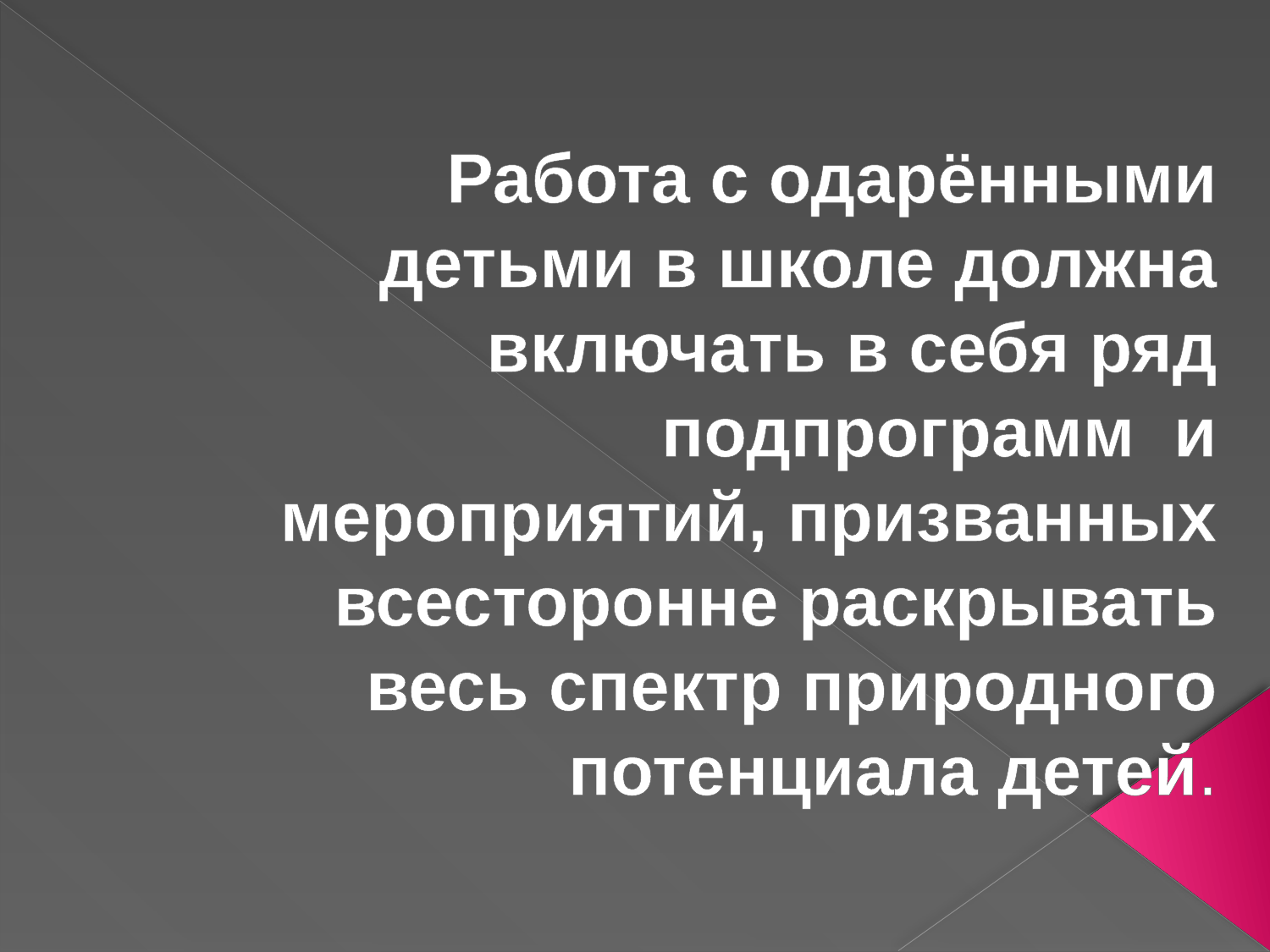

Работа с одарёнными детьми в школе должна включать в себя ряд подпрограмм  и мероприятий, призванных всесторонне раскрывать весь спектр природного потенциала детей.